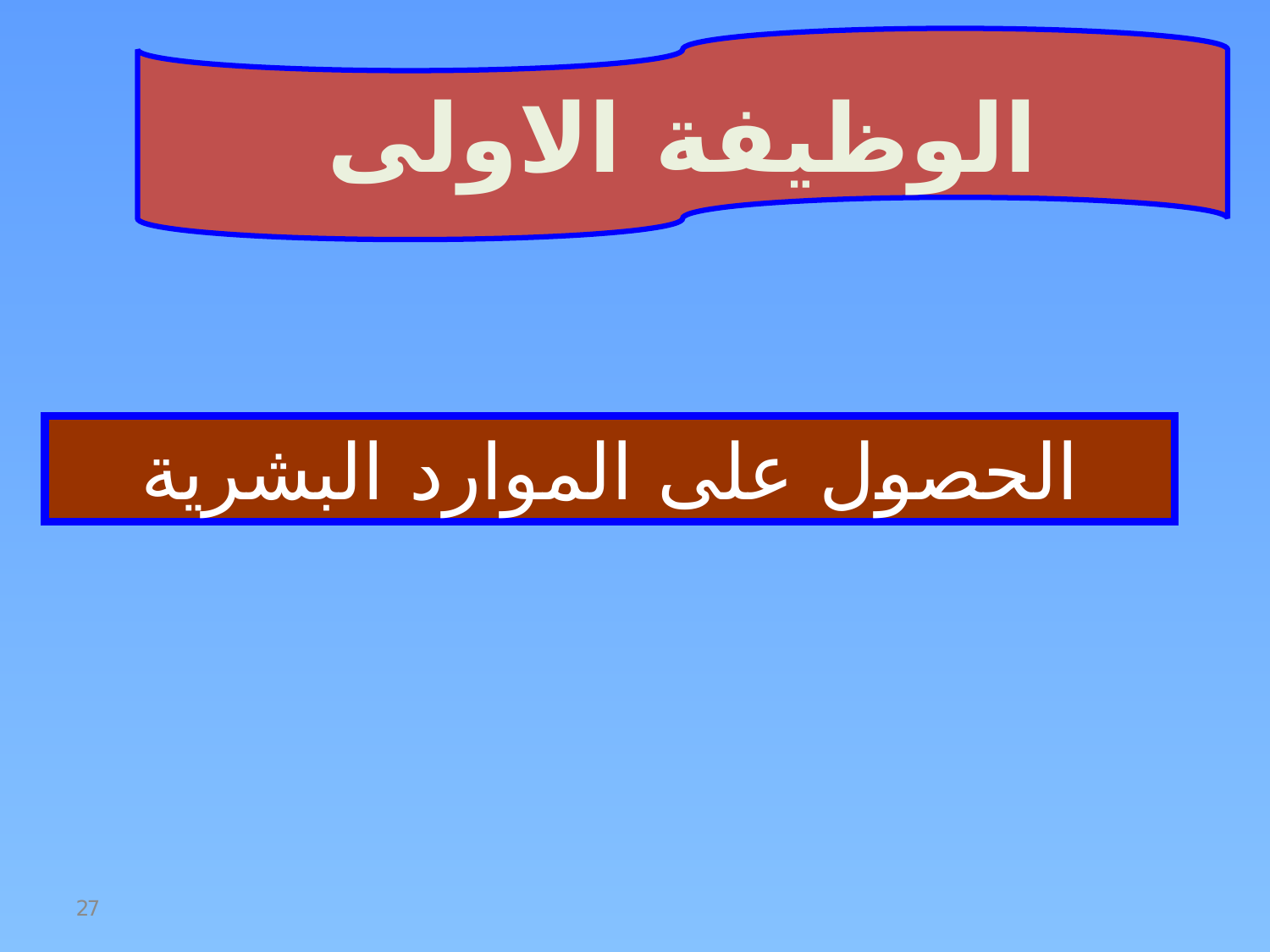

الوظيفة الاولى
الحصول على الموارد البشرية
27